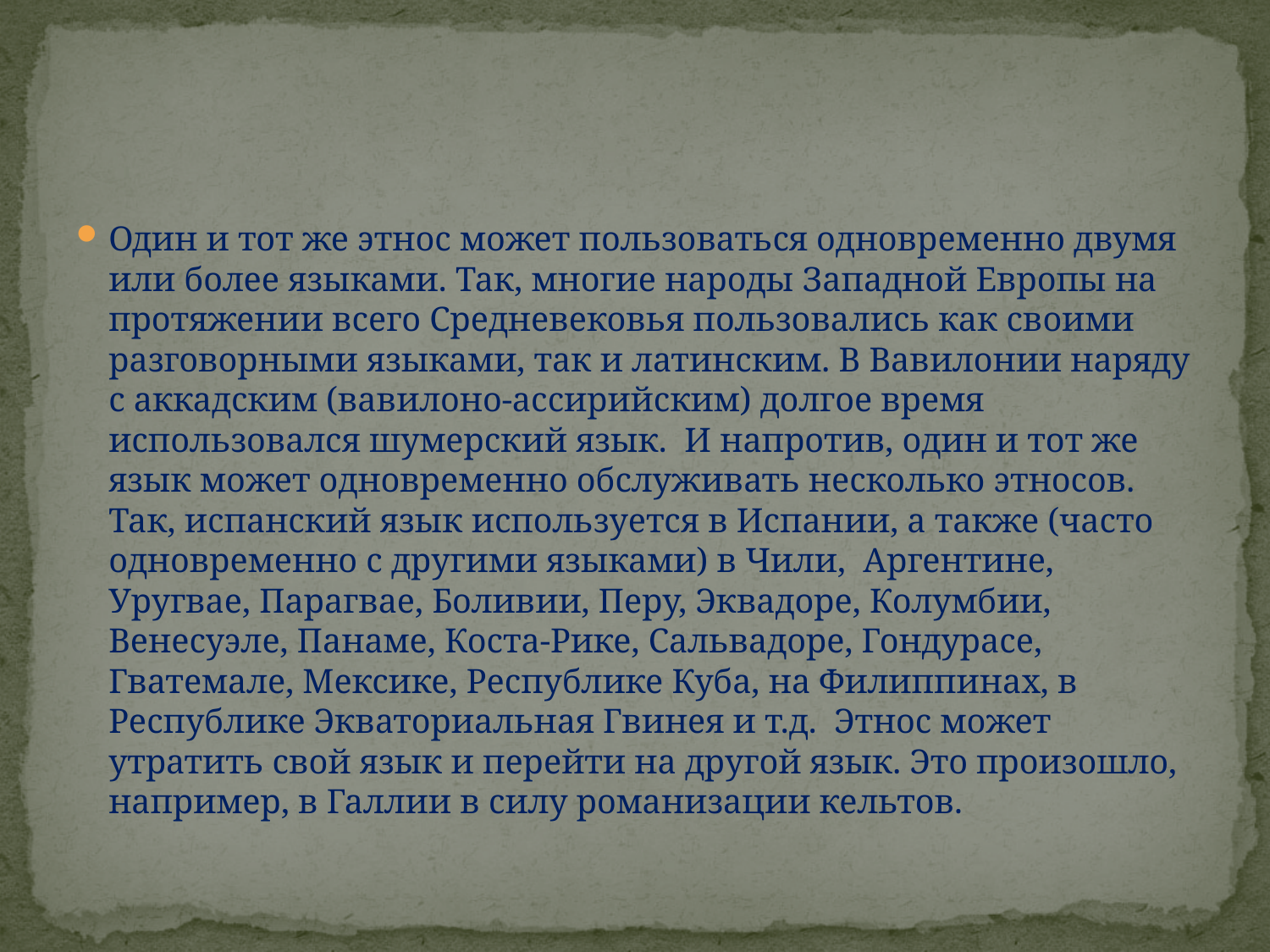

#
Один и тот же этнос может пользоваться одновременно двумя или более языками. Так, многие народы Западной Европы на протяжении всего Средневековья пользовались как своими разговорными языками, так и латинским. В Вавилонии наряду с аккадским (вавилоно-ассирийским) долгое время использовался шумерский язык.  И напротив, один и тот же язык может одновременно обслуживать несколько этносов. Так, испанский язык используется в Испании, а также (часто одновременно с другими языками) в Чили,  Аргентине, Уругвае, Парагвае, Боливии, Перу, Эквадоре, Колумбии, Венесуэле, Панаме, Коста-Рике, Сальвадоре, Гондурасе, Гватемале, Мексике, Республике Куба, на Филиппинах, в Республике Экваториальная Гвинея и т.д.  Этнос может утратить свой язык и перейти на другой язык. Это произошло, например, в Галлии в силу романизации кельтов.